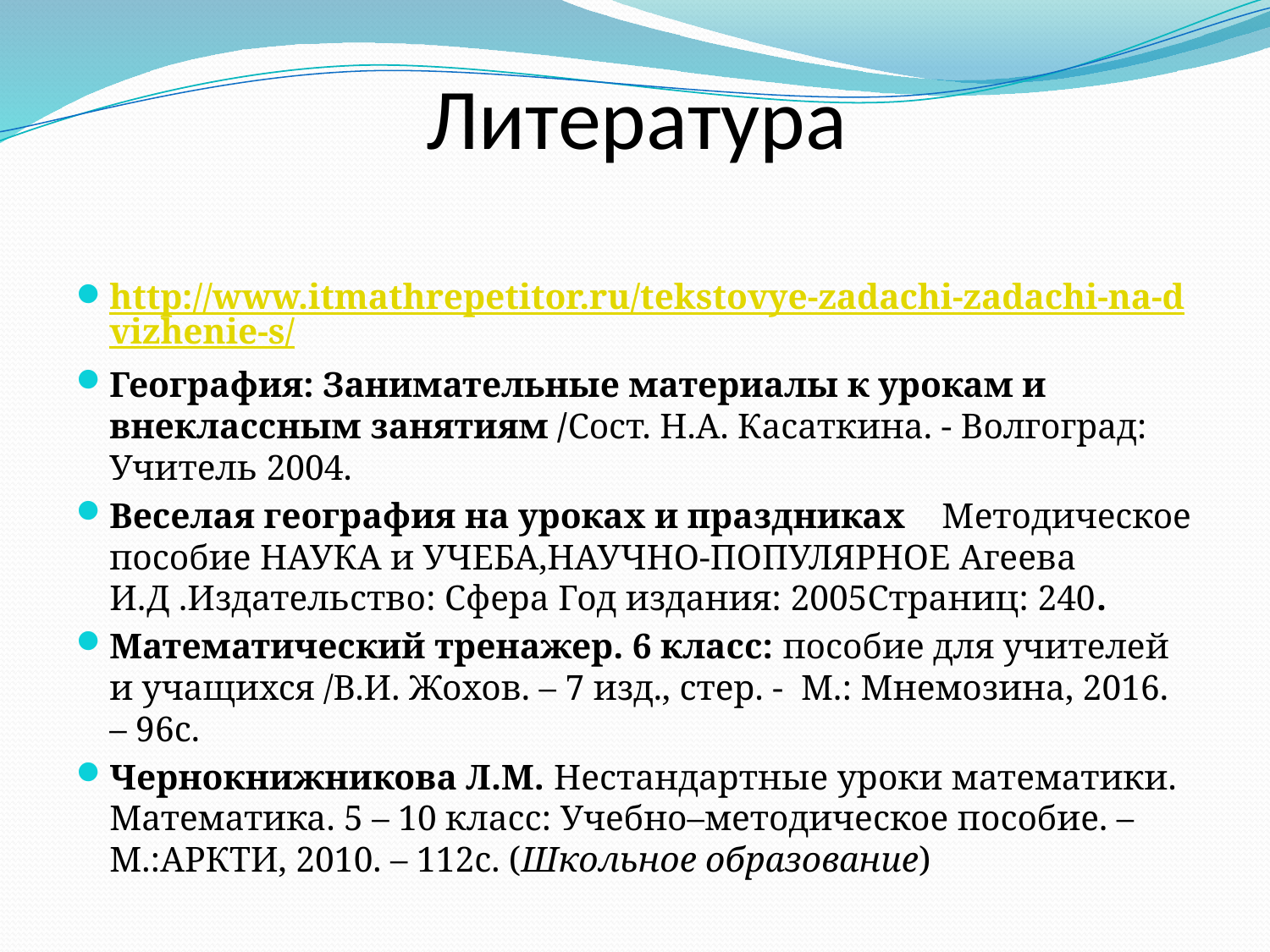

# Литература
http://www.itmathrepetitor.ru/tekstovye-zadachi-zadachi-na-dvizhenie-s/
География: Занимательные материалы к урокам и внеклассным занятиям /Сост. Н.А. Касаткина. - Волгоград: Учитель 2004.
Веселая география на уроках и праздниках    Методическое пособие НАУКА и УЧЕБА,НАУЧНО-ПОПУЛЯРНОЕ Агеева И.Д .Издательство: Сфера Год издания: 2005Страниц: 240.
Математический тренажер. 6 класс: пособие для учителей и учащихся /В.И. Жохов. – 7 изд., стер. -  М.: Мнемозина, 2016. – 96с.
Чернокнижникова Л.М. Нестандартные уроки математики. Математика. 5 – 10 класс: Учебно–методическое пособие. – М.:АРКТИ, 2010. – 112с. (Школьное образование)